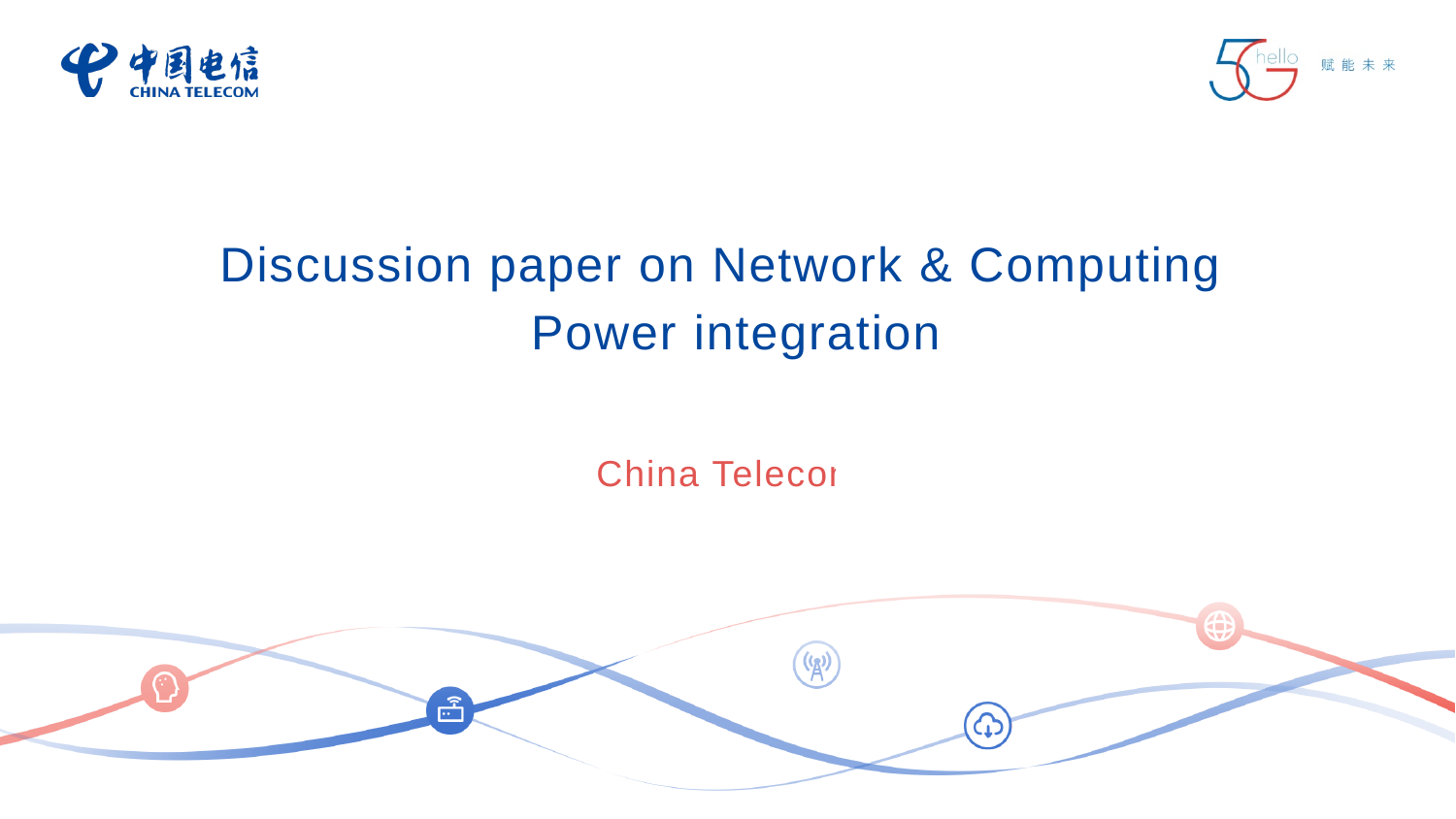

Discussion paper on Network & Computing
 Power integration
China Telecom